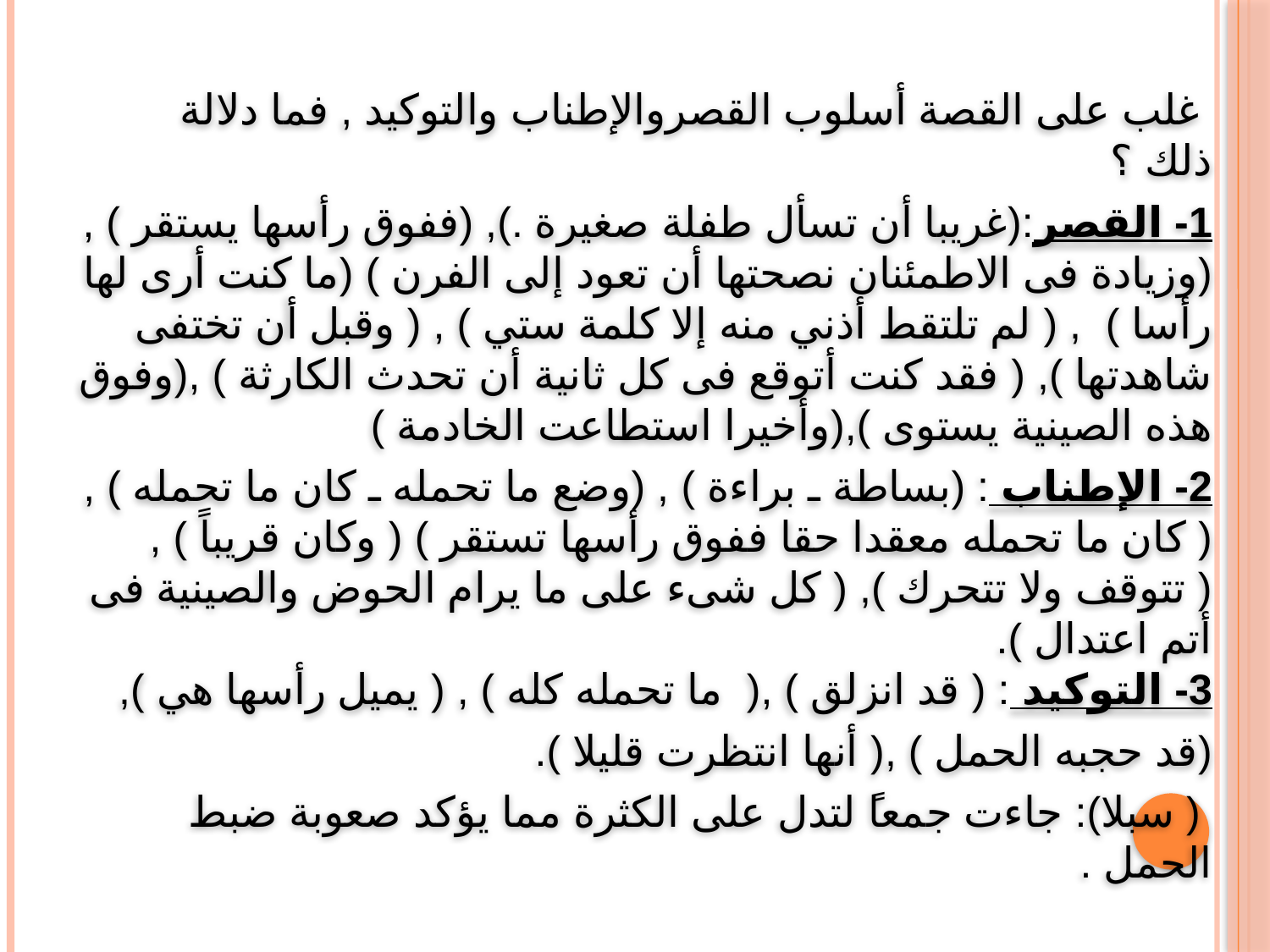

غلب على القصة أسلوب القصروالإطناب والتوكيد , فما دلالة ذلك ؟
1- القصر:(غريبا أن تسأل طفلة صغيرة .), (ففوق رأسها يستقر ) ,(وزيادة فى الاطمئنان نصحتها أن تعود إلى الفرن ) (ما كنت أرى لها رأسا )  , ( لم تلتقط أذني منه إلا كلمة ستي ) , ( وقبل أن تختفى شاهدتها ), ( فقد كنت أتوقع فى كل ثانية أن تحدث الكارثة ) ,(وفوق هذه الصينية يستوى ),(وأخيرا استطاعت الخادمة )
2- الإطناب : (بساطة ـ براءة ) , (وضع ما تحمله ـ كان ما تحمله ) ,( كان ما تحمله معقدا حقا ففوق رأسها تستقر ) ( وكان قريباً ) , ( تتوقف ولا تتحرك ), ( كل شىء على ما يرام الحوض والصينية فى أتم اعتدال ).
3- التوكيد : ( قد انزلق ) ,(  ما تحمله كله ) , ( يميل رأسها هي ),
(قد حجبه الحمل ) ,( أنها انتظرت قليلا ).
 ( سبلا): جاءت جمعاً لتدل على الكثرة مما يؤكد صعوبة ضبط الحمل .